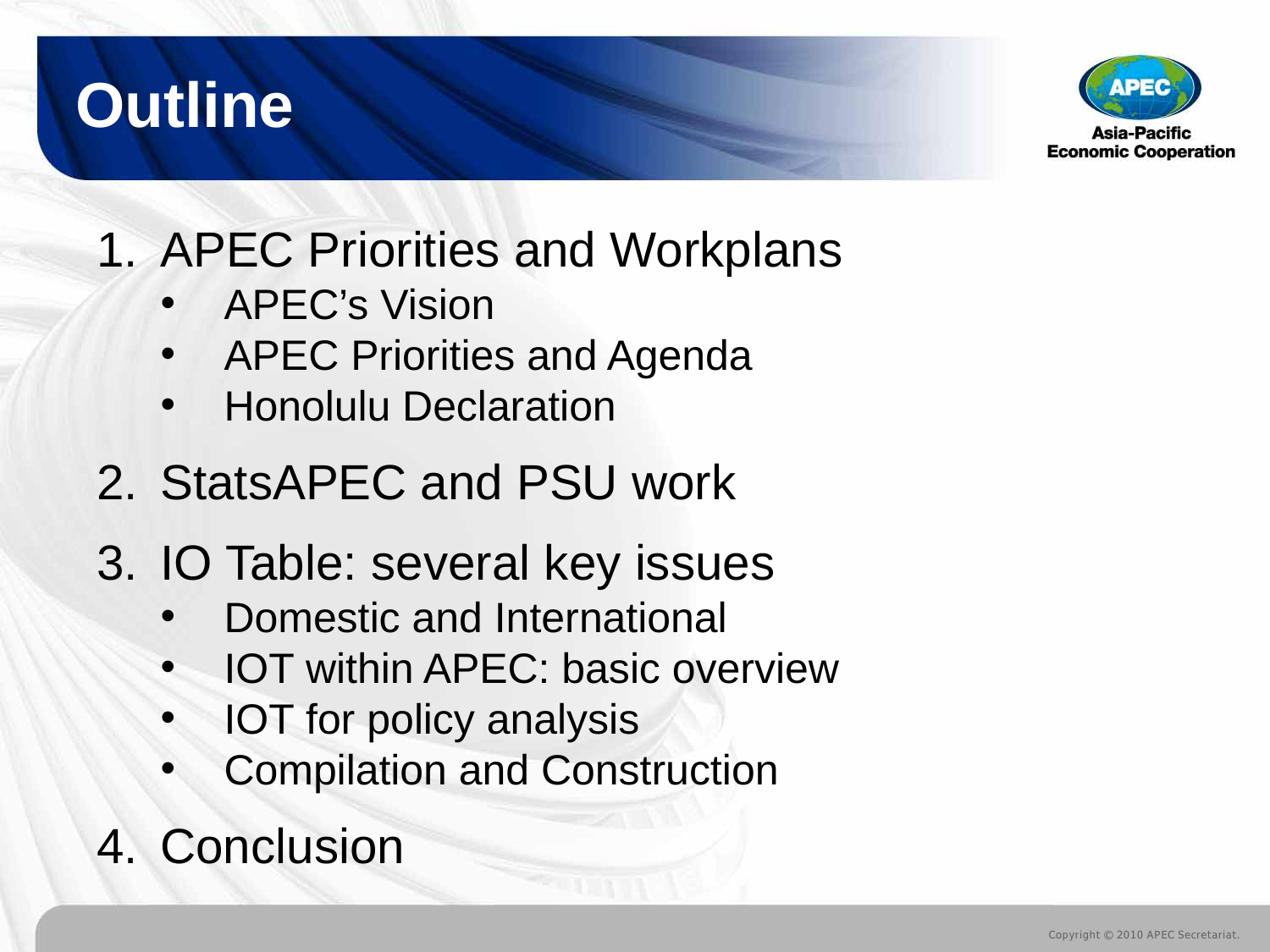

Outline
APEC Priorities and Workplans
APEC’s Vision
APEC Priorities and Agenda
Honolulu Declaration

StatsAPEC and PSU work

IO Table: several key issues
Domestic and International
IOT within APEC: basic overview
IOT for policy analysis
Compilation and Construction

Conclusion